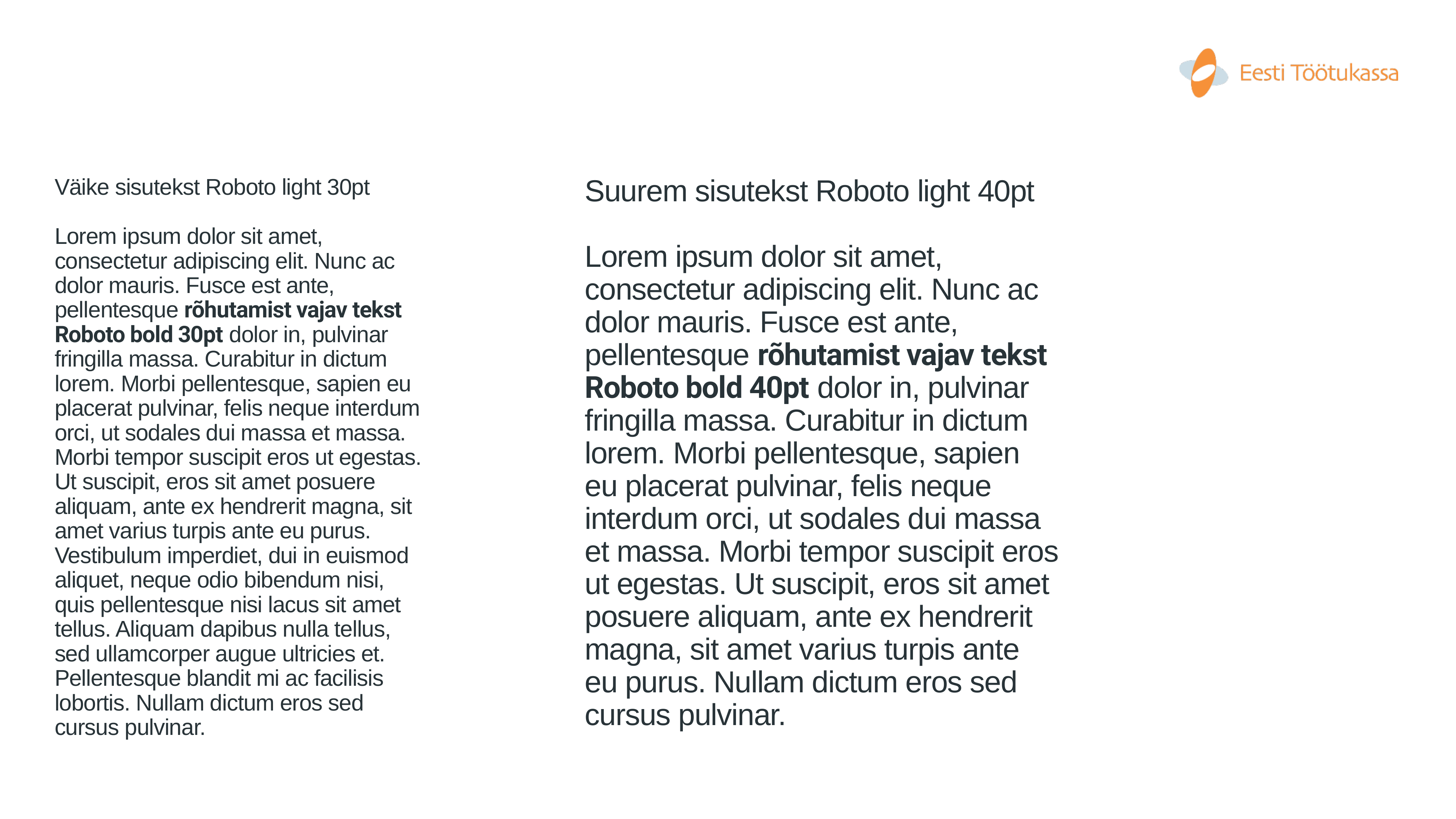

# Väike sisutekst Roboto light 30pt

Lorem ipsum dolor sit amet, consectetur adipiscing elit. Nunc ac dolor mauris. Fusce est ante, pellentesque rõhutamist vajav tekst Roboto bold 30pt dolor in, pulvinar fringilla massa. Curabitur in dictum lorem. Morbi pellentesque, sapien eu placerat pulvinar, felis neque interdum orci, ut sodales dui massa et massa. Morbi tempor suscipit eros ut egestas. Ut suscipit, eros sit amet posuere aliquam, ante ex hendrerit magna, sit amet varius turpis ante eu purus. Vestibulum imperdiet, dui in euismod aliquet, neque odio bibendum nisi, quis pellentesque nisi lacus sit amet tellus. Aliquam dapibus nulla tellus, sed ullamcorper augue ultricies et. Pellentesque blandit mi ac facilisis lobortis. Nullam dictum eros sed cursus pulvinar.
Suurem sisutekst Roboto light 40pt

Lorem ipsum dolor sit amet, consectetur adipiscing elit. Nunc ac dolor mauris. Fusce est ante, pellentesque rõhutamist vajav tekst Roboto bold 40pt dolor in, pulvinar fringilla massa. Curabitur in dictum lorem. Morbi pellentesque, sapien eu placerat pulvinar, felis neque interdum orci, ut sodales dui massa et massa. Morbi tempor suscipit eros ut egestas. Ut suscipit, eros sit amet posuere aliquam, ante ex hendrerit magna, sit amet varius turpis ante eu purus. Nullam dictum eros sed cursus pulvinar.